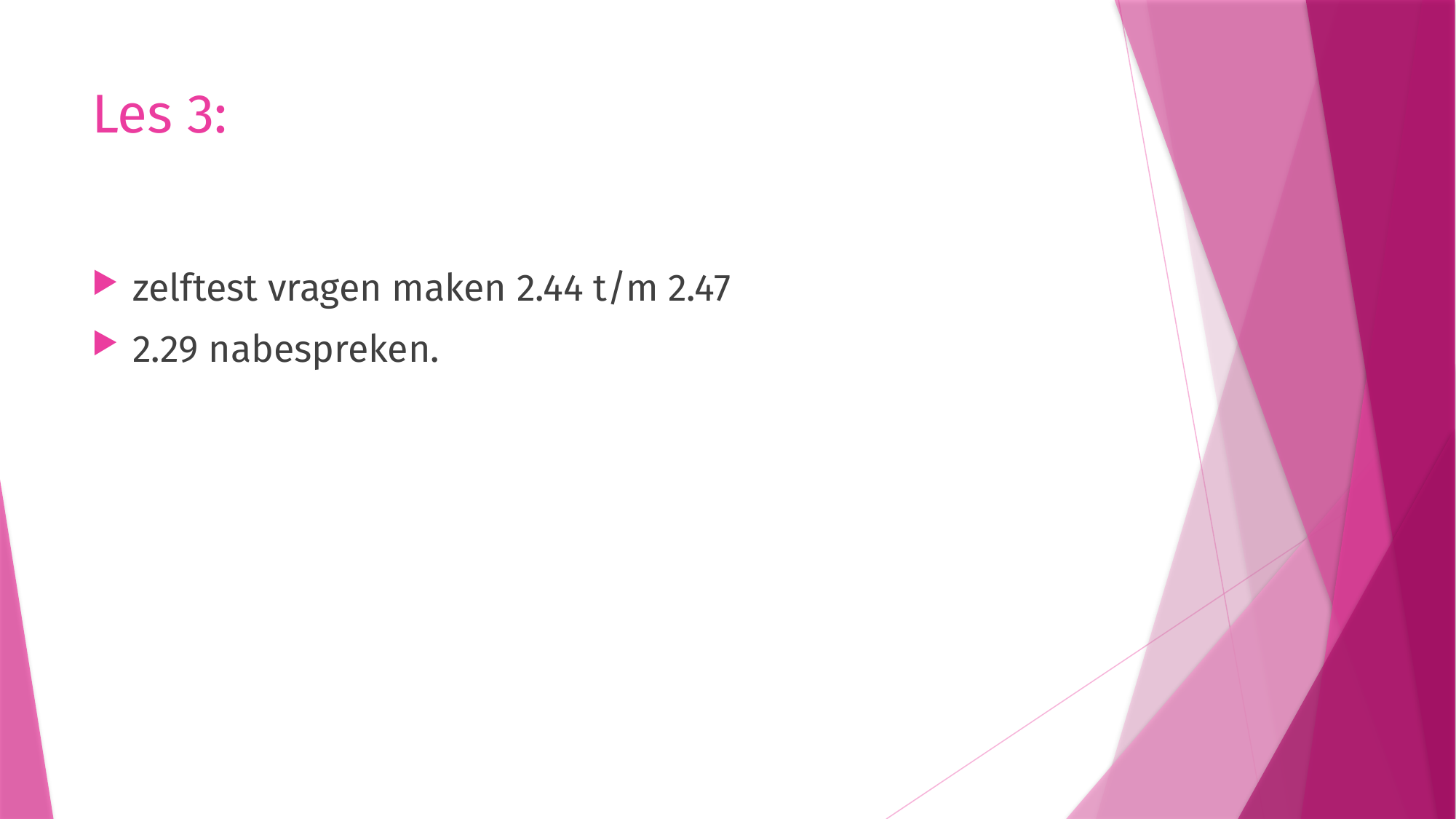

# Les 3:
zelftest vragen maken 2.44 t/m 2.47
2.29 nabespreken.